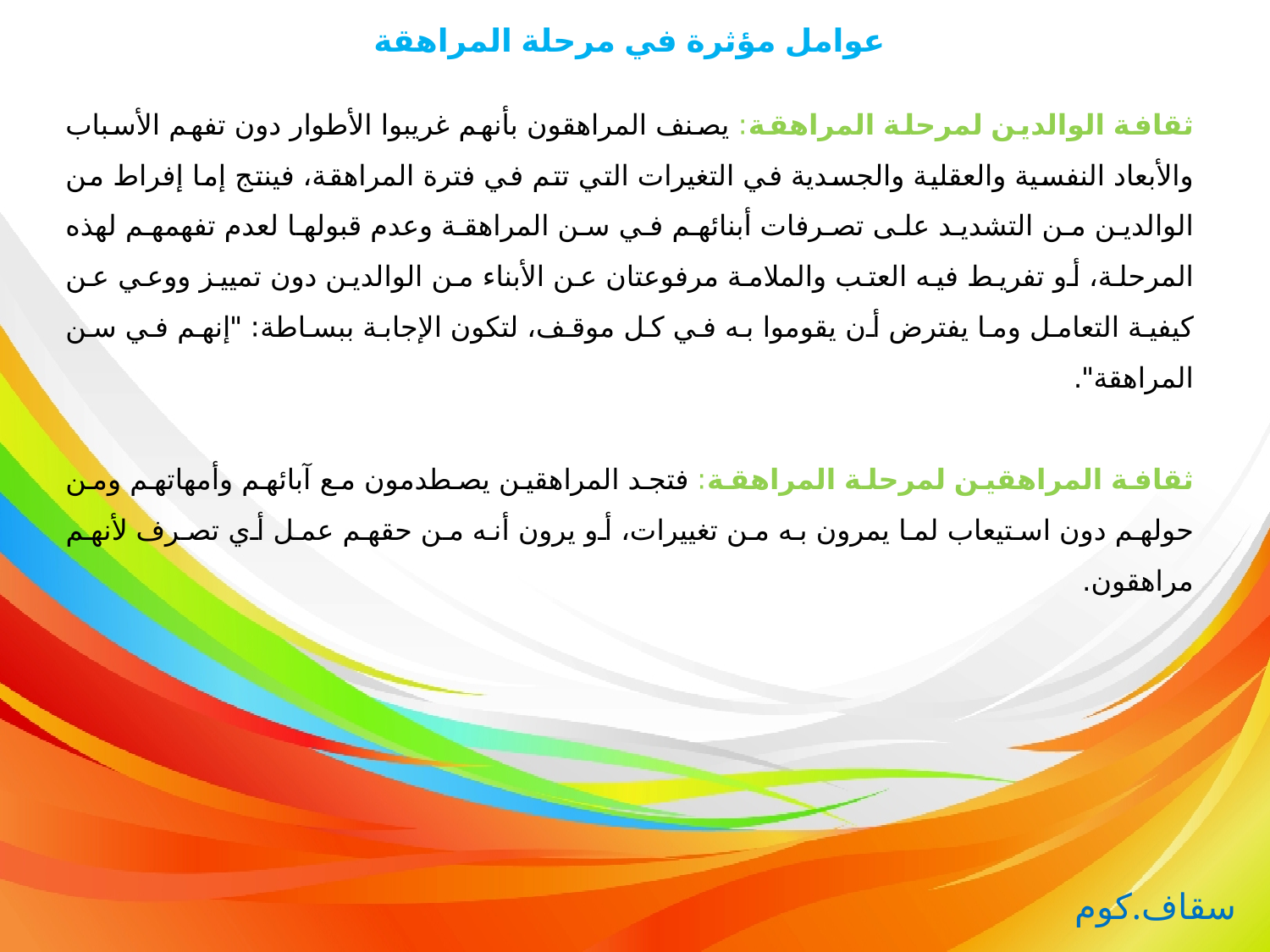

عوامل مؤثرة في مرحلة المراهقة

ثقافة الوالدين لمرحلة المراهقة: يصنف المراهقون بأنهم غريبوا الأطوار دون تفهم الأسباب والأبعاد النفسية والعقلية والجسدية في التغيرات التي تتم في فترة المراهقة، فينتج إما إفراط من الوالدين من التشديد على تصرفات أبنائهم في سن المراهقة وعدم قبولها لعدم تفهمهم لهذه المرحلة، أو تفريط فيه العتب والملامة مرفوعتان عن الأبناء من الوالدين دون تمييز ووعي عن كيفية التعامل وما يفترض أن يقوموا به في كل موقف، لتكون الإجابة ببساطة: "إنهم في سن المراهقة".

ثقافة المراهقين لمرحلة المراهقة: فتجد المراهقين يصطدمون مع آبائهم وأمهاتهم ومن حولهم دون استيعاب لما يمرون به من تغييرات، أو يرون أنه من حقهم عمل أي تصرف لأنهم مراهقون.